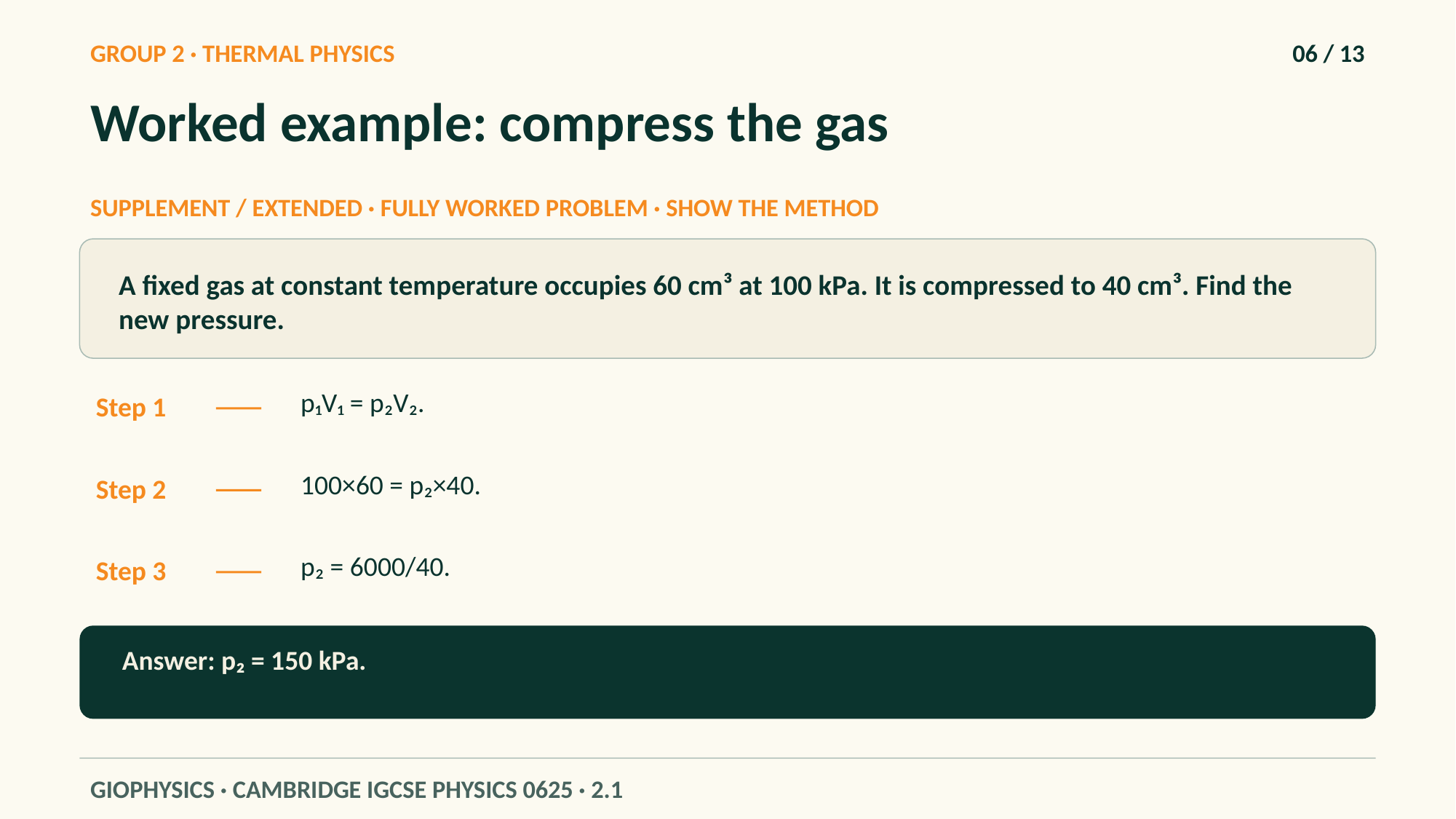

GROUP 2 · THERMAL PHYSICS
06 / 13
Worked example: compress the gas
SUPPLEMENT / EXTENDED · FULLY WORKED PROBLEM · SHOW THE METHOD

A fixed gas at constant temperature occupies 60 cm³ at 100 kPa. It is compressed to 40 cm³. Find the new pressure.
p₁V₁ = p₂V₂.
Step 1

100×60 = p₂×40.
Step 2

p₂ = 6000/40.
Step 3

Answer: p₂ = 150 kPa.

GIOPHYSICS · CAMBRIDGE IGCSE PHYSICS 0625 · 2.1